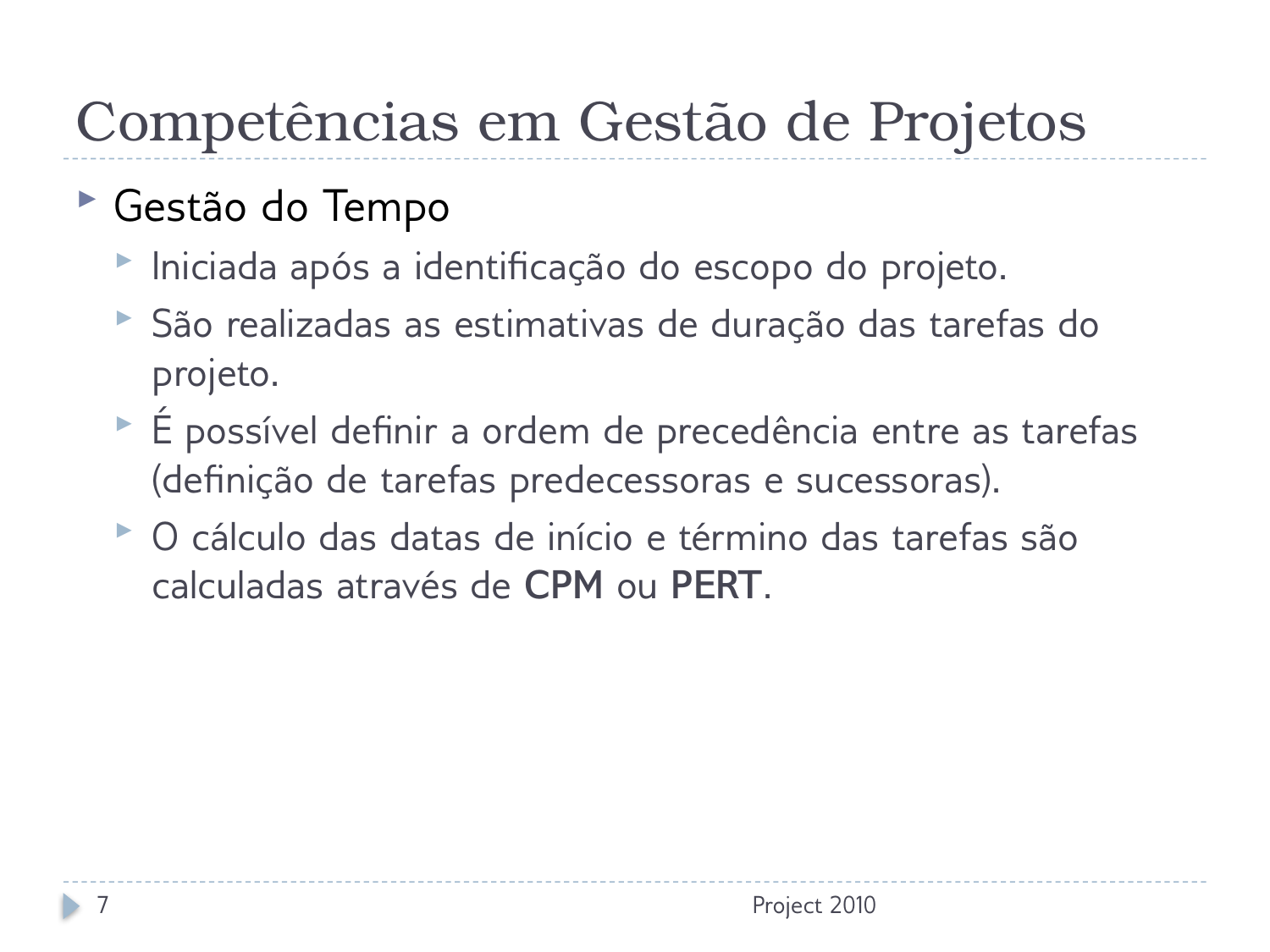

# Competências em Gestão de Projetos
Gestão do Tempo
Iniciada após a identificação do escopo do projeto.
São realizadas as estimativas de duração das tarefas do projeto.
É possível definir a ordem de precedência entre as tarefas (definição de tarefas predecessoras e sucessoras).
O cálculo das datas de início e término das tarefas são calculadas através de CPM ou PERT.
7
Project 2010